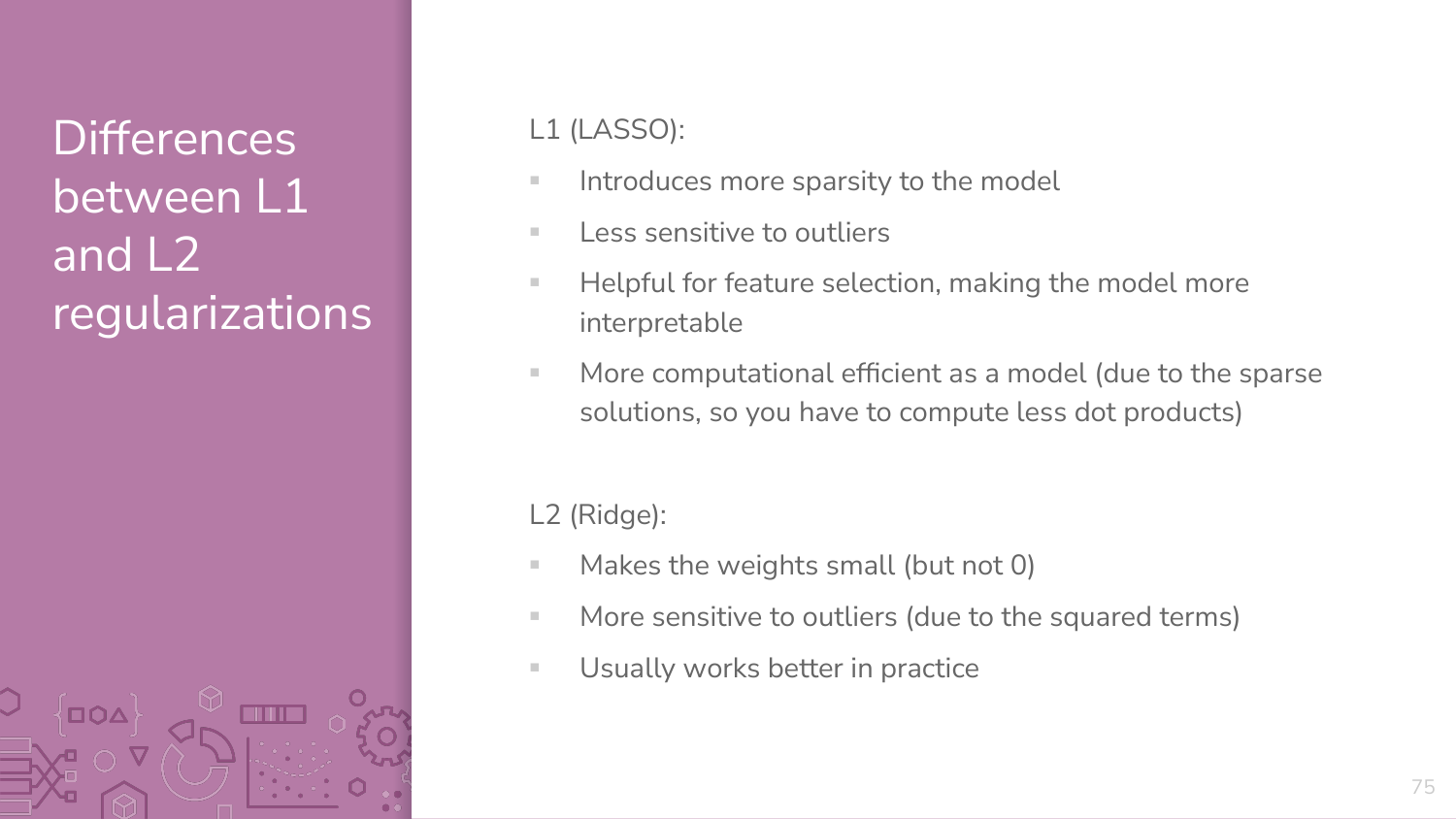

# Differences between L1 and L2 regularizations
L1 (LASSO):
Introduces more sparsity to the model
Less sensitive to outliers
Helpful for feature selection, making the model more interpretable
More computational efficient as a model (due to the sparse solutions, so you have to compute less dot products)

L2 (Ridge):
Makes the weights small (but not 0)
More sensitive to outliers (due to the squared terms)
Usually works better in practice
75